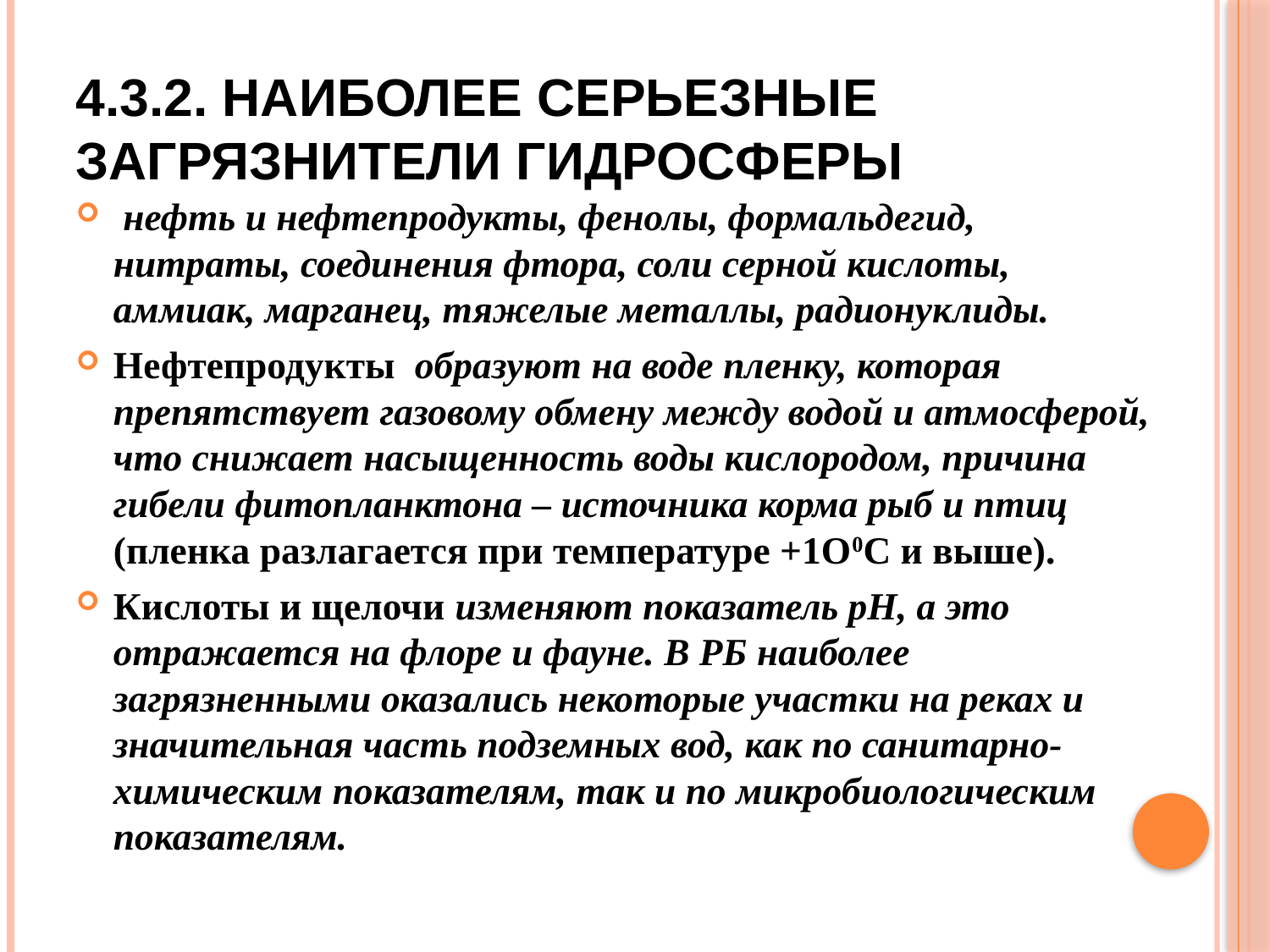

# 4.3.2. Наиболее серьезные   загрязнители гидросферы
 нефть и нефтепродукты, фенолы, формальдегид, нитраты, соединения фтора, соли серной кислоты, аммиак, марганец, тяжелые металлы, радионуклиды.
Нефтепродукты  образуют на воде пленку, которая препятствует газовому обмену между водой и атмосферой, что снижает насыщенность воды кислородом, причина гибели фитопланктона – источника корма рыб и птиц (пленка разлагается при температуре +1О0С и выше).
Кислоты и щелочи изменяют показатель рН, а это отражается на флоре и фауне. В РБ наиболее загрязненными оказались некоторые участки на реках и значительная часть подземных вод, как по санитарно-химическим показателям, так и по микробиологическим показателям.